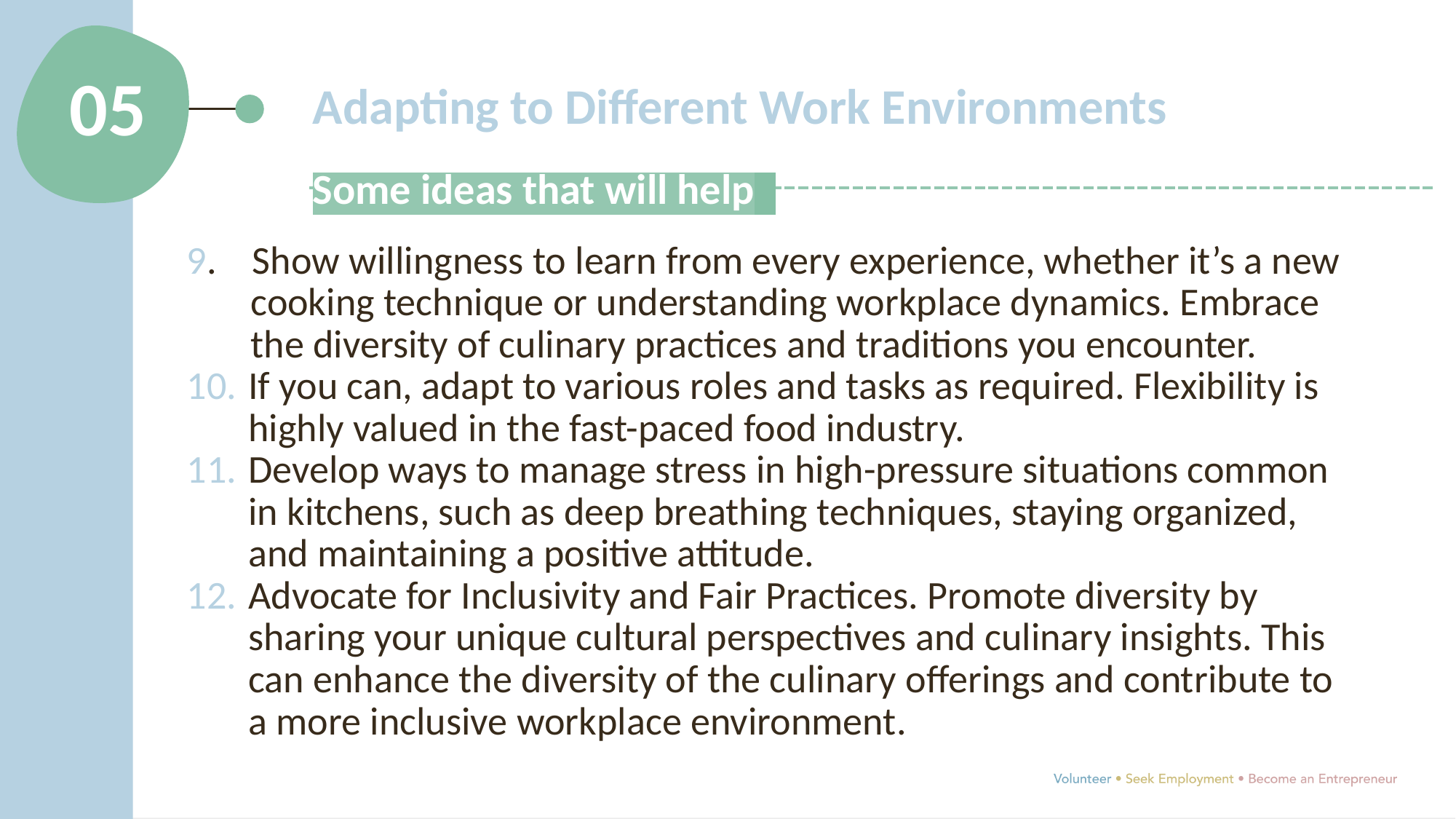

05
Adapting to Different Work Environments

Some ideas that will help:
9.    Show willingness to learn from every experience, whether it’s a new cooking technique or understanding workplace dynamics. Embrace the diversity of culinary practices and traditions you encounter.
If you can, adapt to various roles and tasks as required. Flexibility is highly valued in the fast-paced food industry.
Develop ways to manage stress in high-pressure situations common in kitchens, such as deep breathing techniques, staying organized, and maintaining a positive attitude.
Advocate for Inclusivity and Fair Practices. Promote diversity by sharing your unique cultural perspectives and culinary insights. This can enhance the diversity of the culinary offerings and contribute to a more inclusive workplace environment.